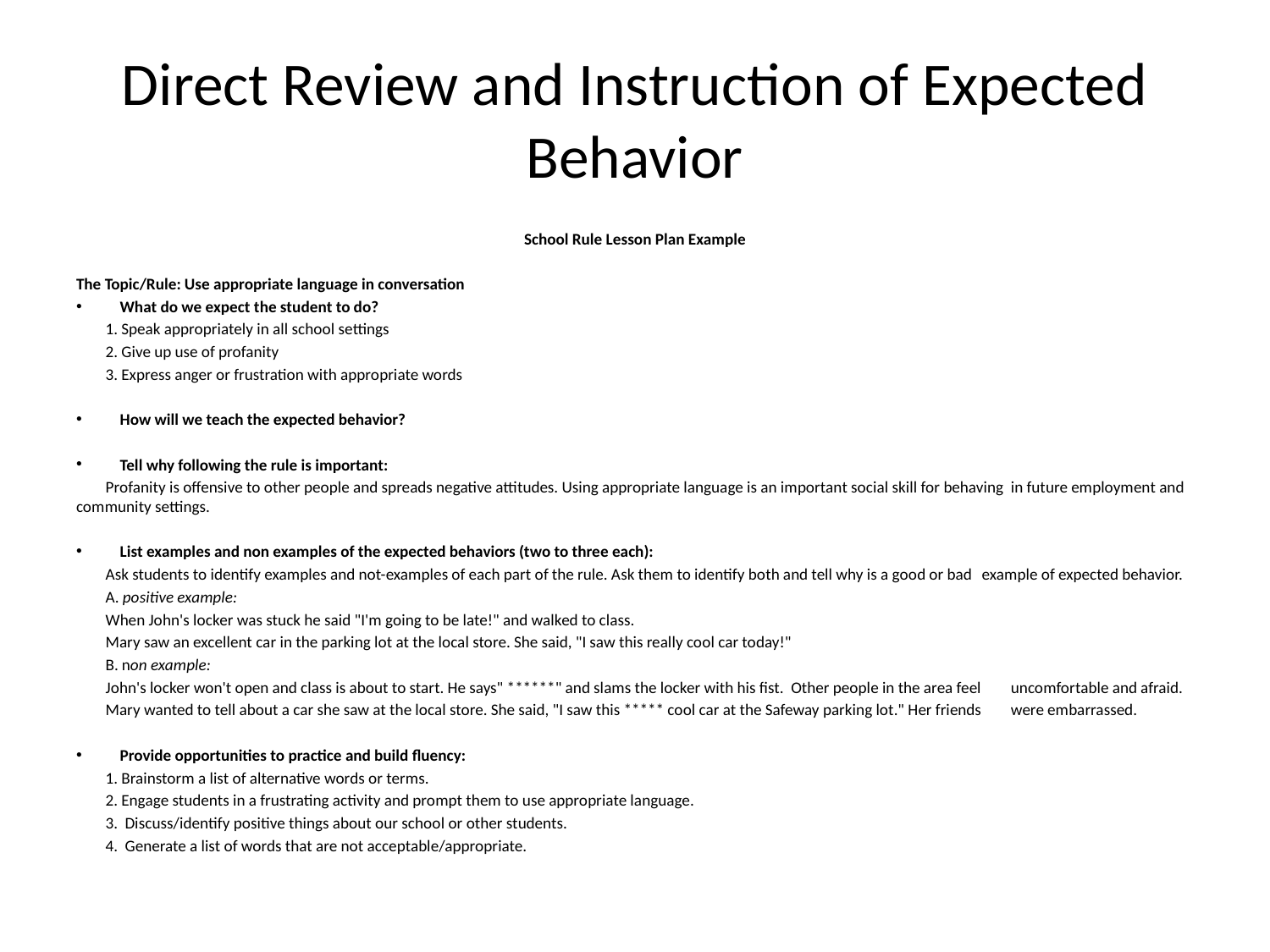

# Direct Review and Instruction of Expected Behavior
School Rule Lesson Plan Example

The Topic/Rule: Use appropriate language in conversation
What do we expect the student to do?
	1. Speak appropriately in all school settings
	2. Give up use of profanity
	3. Express anger or frustration with appropriate words

How will we teach the expected behavior?

Tell why following the rule is important:
	Profanity is offensive to other people and spreads negative attitudes. Using appropriate language is an important social skill for behaving 	in future employment and community settings.

List examples and non examples of the expected behaviors (two to three each):
	Ask students to identify examples and not-examples of each part of the rule. Ask them to identify both and tell why is a good or bad 	example of expected behavior.
	A. positive example:
	When John's locker was stuck he said "I'm going to be late!" and walked to class.
	Mary saw an excellent car in the parking lot at the local store. She said, "I saw this really cool car today!"
	B. non example:
	John's locker won't open and class is about to start. He says" ******" and slams the locker with his fist.  Other people in the area feel 	uncomfortable and afraid.
	Mary wanted to tell about a car she saw at the local store. She said, "I saw this ***** cool car at the Safeway parking lot." Her friends 	were embarrassed.

Provide opportunities to practice and build fluency:
	1. Brainstorm a list of alternative words or terms.
	2. Engage students in a frustrating activity and prompt them to use appropriate language.
	3.  Discuss/identify positive things about our school or other students.
	4.  Generate a list of words that are not acceptable/appropriate.